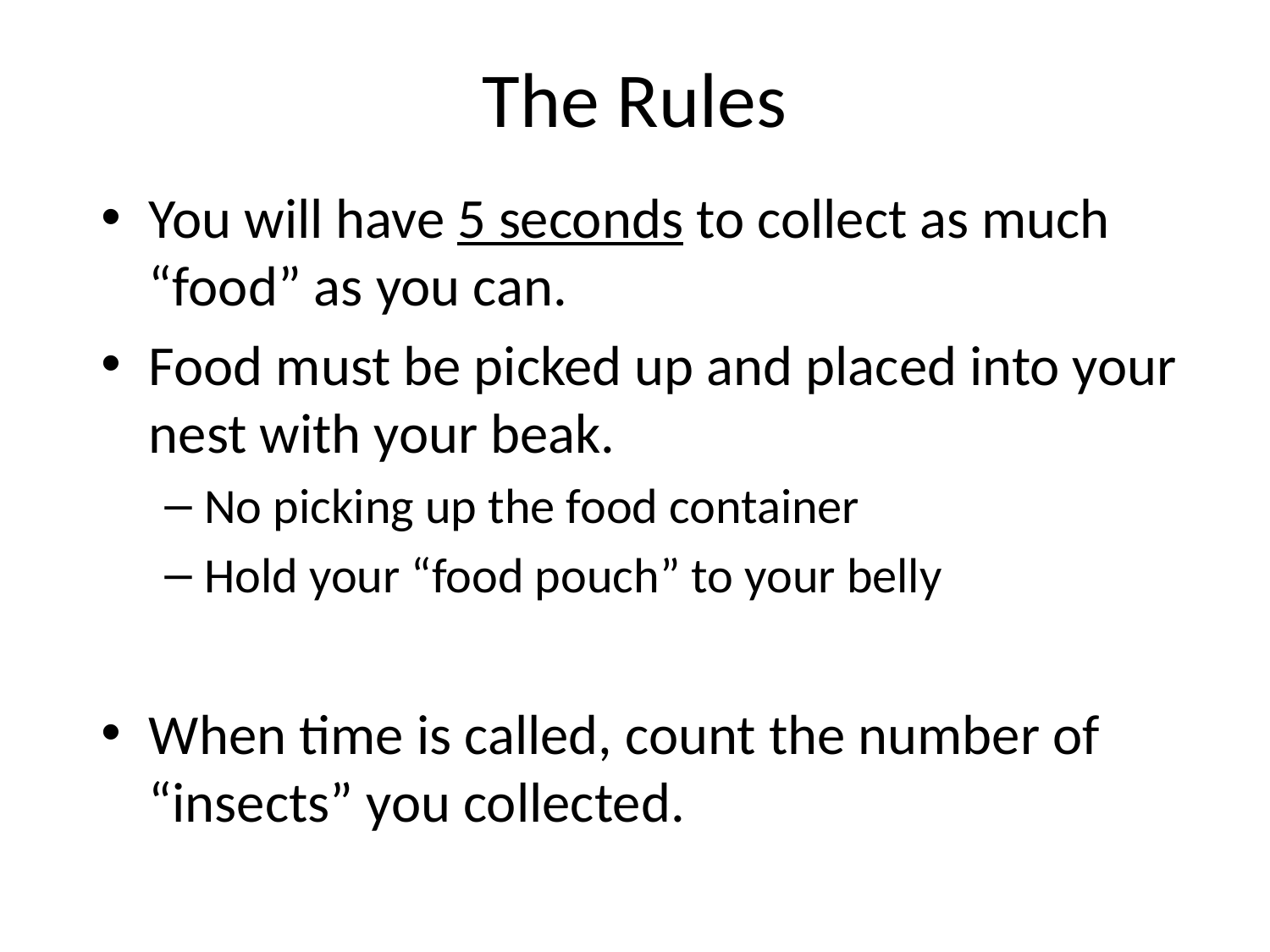

# The Rules
You will have 5 seconds to collect as much “food” as you can.
Food must be picked up and placed into your nest with your beak.
No picking up the food container
Hold your “food pouch” to your belly

When time is called, count the number of “insects” you collected.